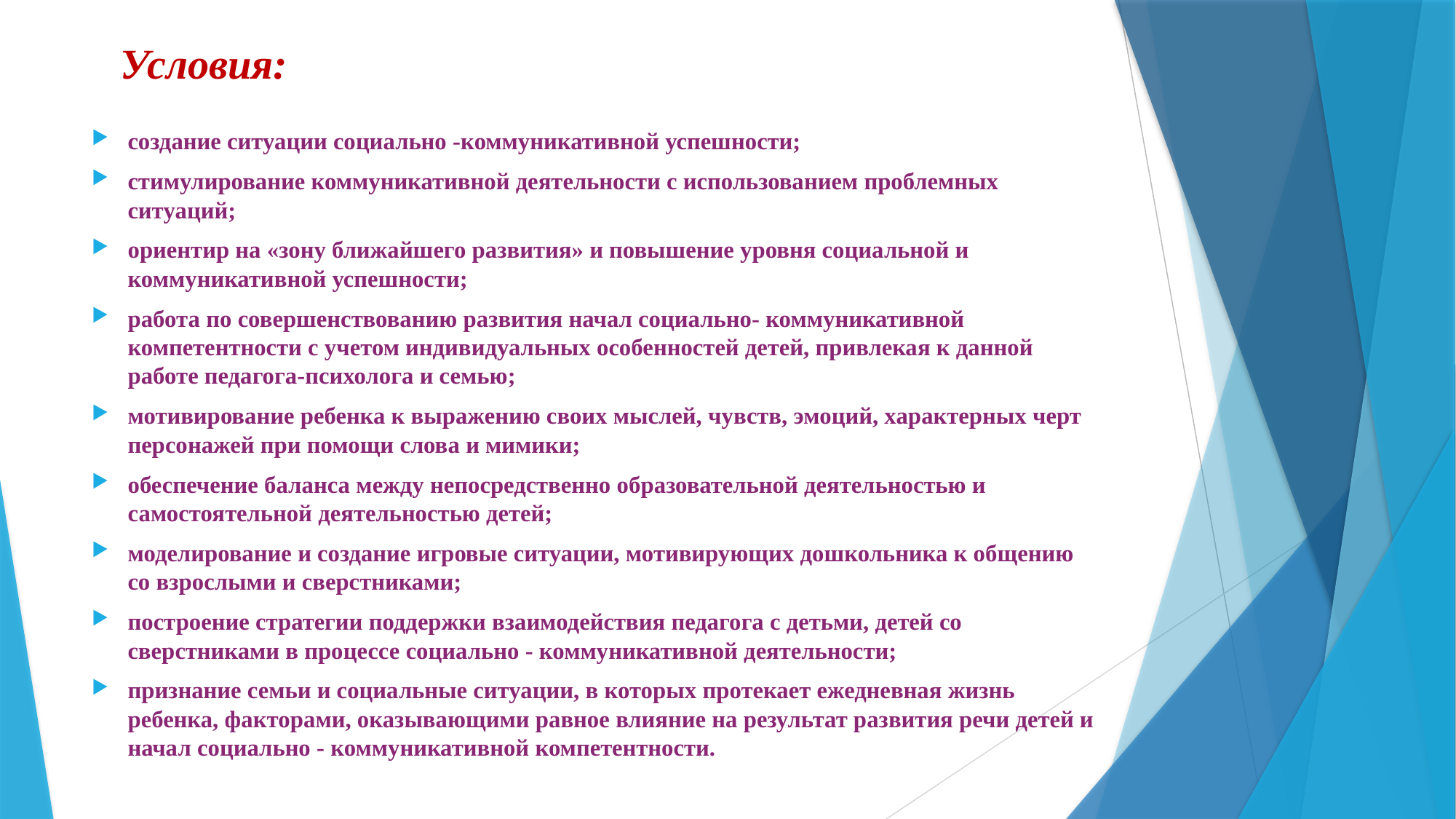

# Условия:
создание ситуации социально -коммуникативной успешности;
стимулирование коммуникативной деятельности с использованием проблемных ситуаций;
ориентир на «зону ближайшего развития» и повышение уровня социальной и  коммуникативной успешности;
работа по совершенствованию развития начал социально- коммуникативной компетентности с учетом индивидуальных особенностей детей, привлекая к данной работе педагога-психолога и семью;
мотивирование ребенка к выражению своих мыслей, чувств, эмоций, характерных черт персонажей при помощи слова и мимики;
обеспечение баланса между непосредственно образовательной деятельностью и самостоятельной деятельностью детей;
моделирование и создание игровые ситуации, мотивирующих дошкольника к общению со взрослыми и сверстниками;
построение стратегии поддержки взаимодействия педагога с детьми, детей со сверстниками в процессе социально - коммуникативной деятельности;
признание семьи и социальные ситуации, в которых протекает ежедневная жизнь ребенка, факторами, оказывающими равное влияние на результат развития речи детей и начал социально - коммуникативной компетентности.